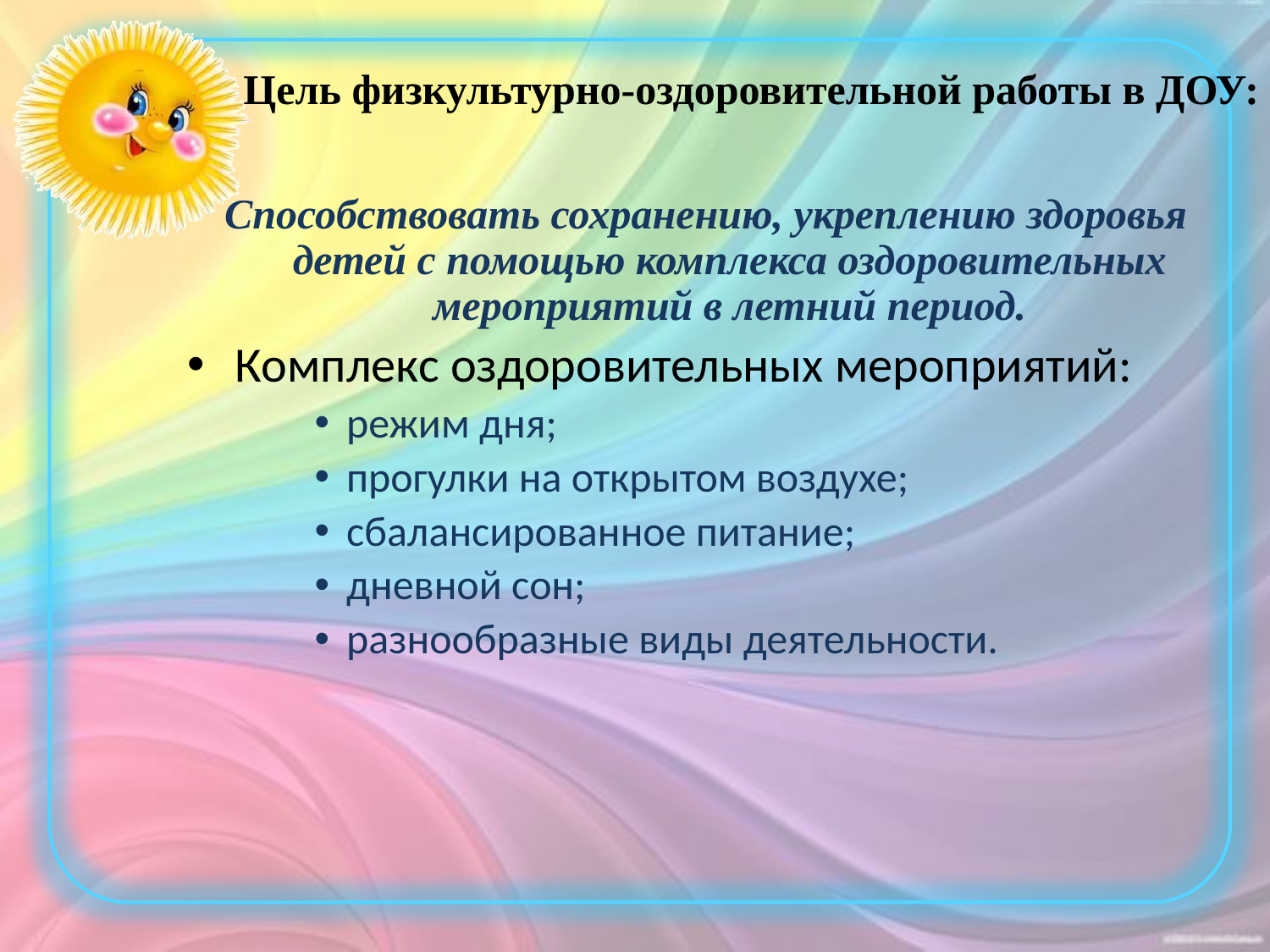

Цель физкультурно-оздоровительной работы в ДОУ:
Способствовать сохранению, укреплению здоровья детей с помощью комплекса оздоровительных мероприятий в летний период.
Комплекс оздоровительных мероприятий:
режим дня;
прогулки на открытом воздухе;
сбалансированное питание;
дневной сон;
разнообразные виды деятельности.